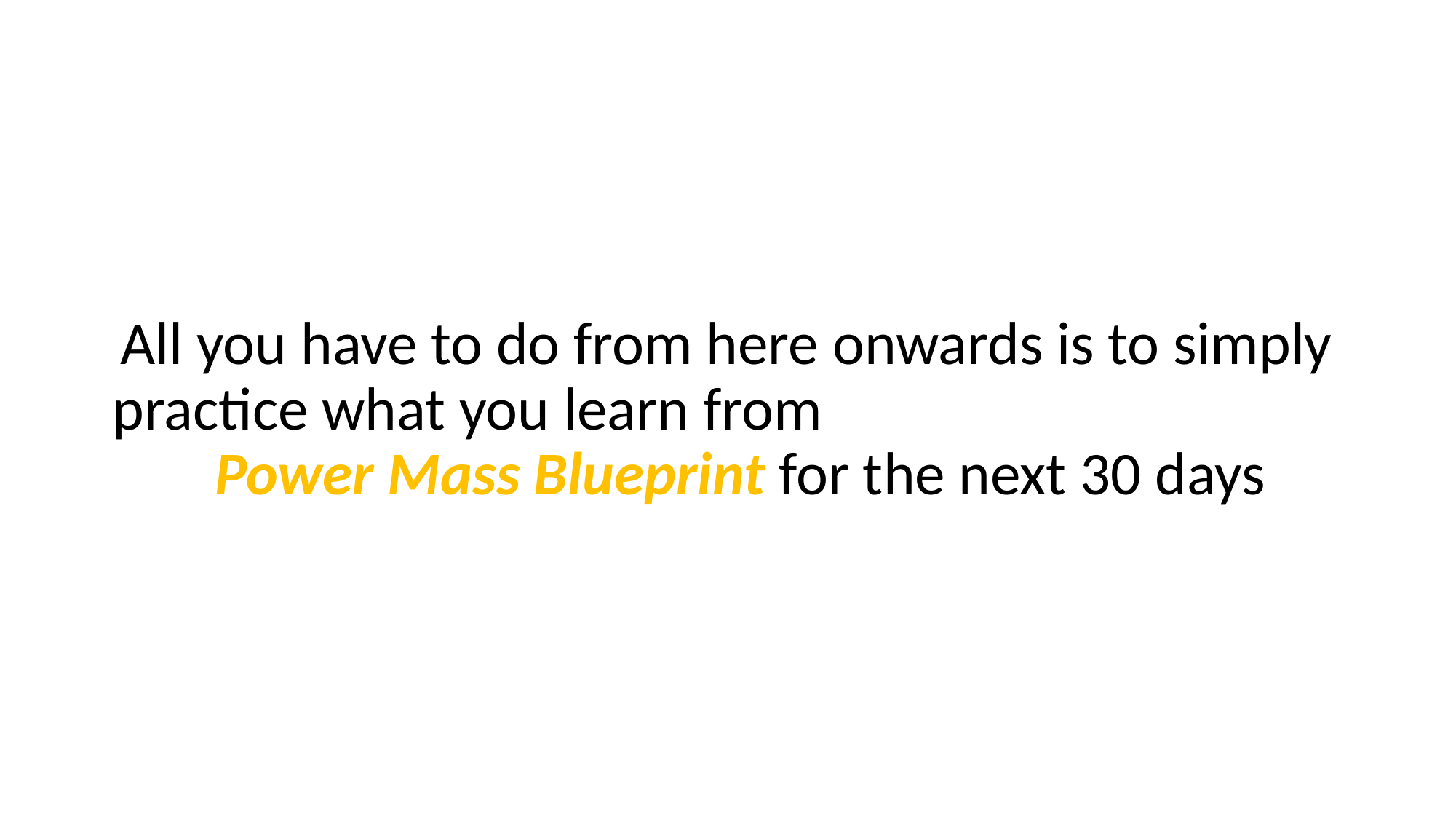

All you have to do from here onwards is to simply practice what you learn from                                         Power Mass Blueprint for the next 30 days